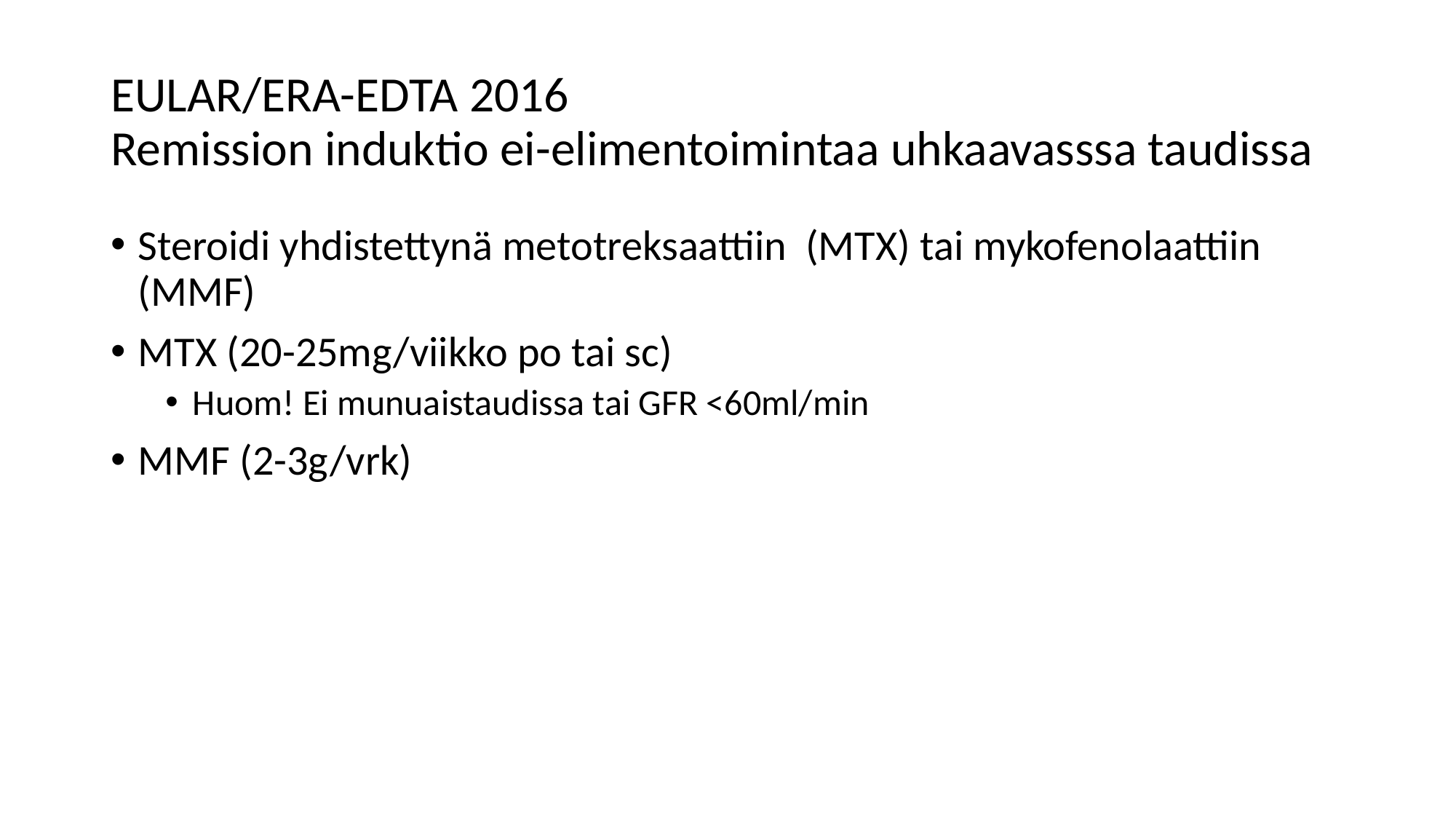

# EULAR/ERA-EDTA 2016 Remission induktio ei-elimentoimintaa uhkaavasssa taudissa
Steroidi yhdistettynä metotreksaattiin  (MTX) tai mykofenolaattiin (MMF)
MTX (20-25mg/viikko po tai sc)
Huom! Ei munuaistaudissa tai GFR <60ml/min
MMF (2-3g/vrk)